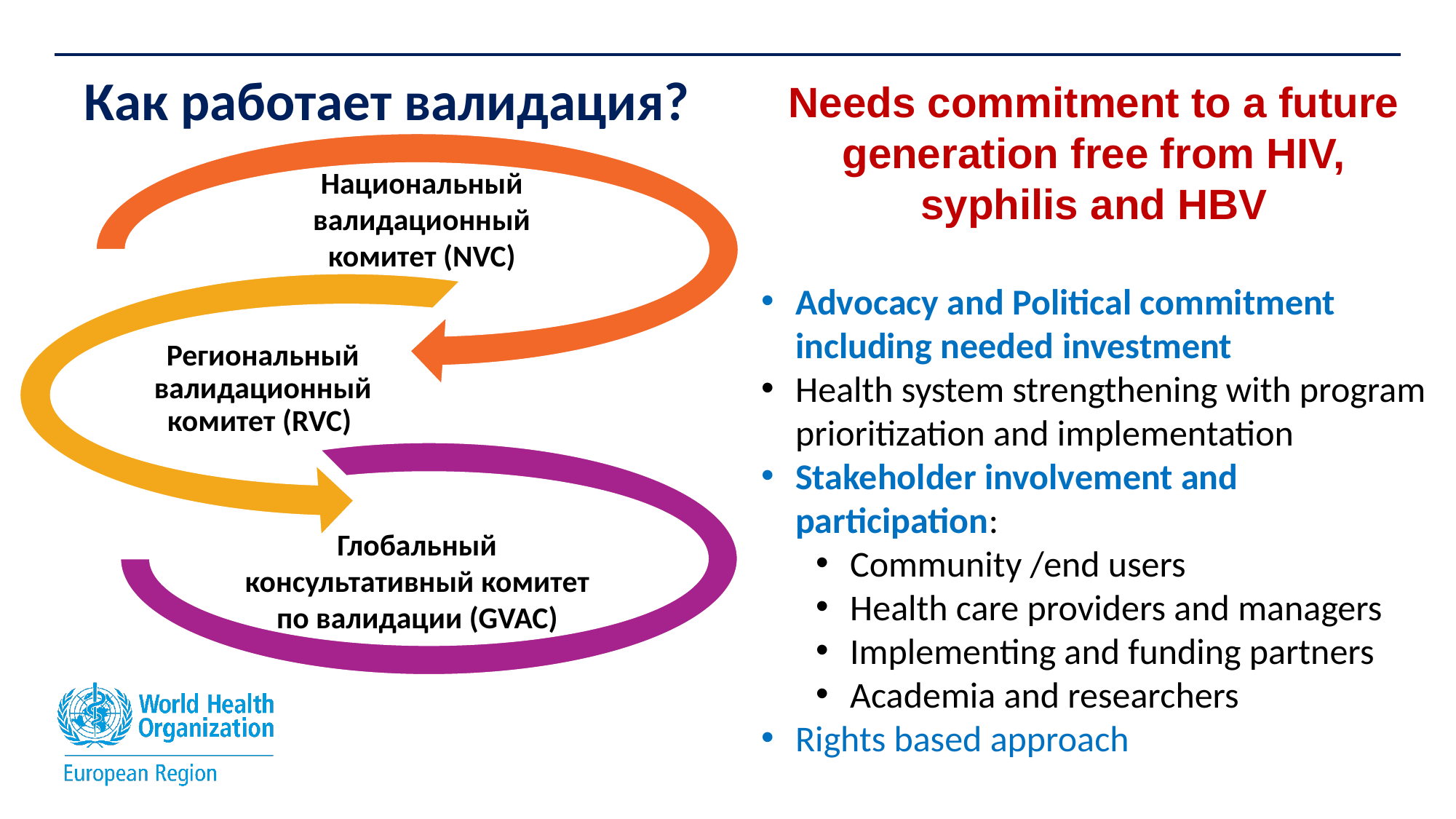

Needs commitment to a future generation free from HIV, syphilis and HBV

Advocacy and Political commitment including needed investment
Health system strengthening with program prioritization and implementation
Stakeholder involvement and participation:
Community /end users
Health care providers and managers
Implementing and funding partners
Academia and researchers
Rights based approach
# Как работает валидация?
Национальный валидационный комитет (NVC)

Региональный валидационный комитет (RVC)
Глобальный консультативный комитет по валидации (GVAC)